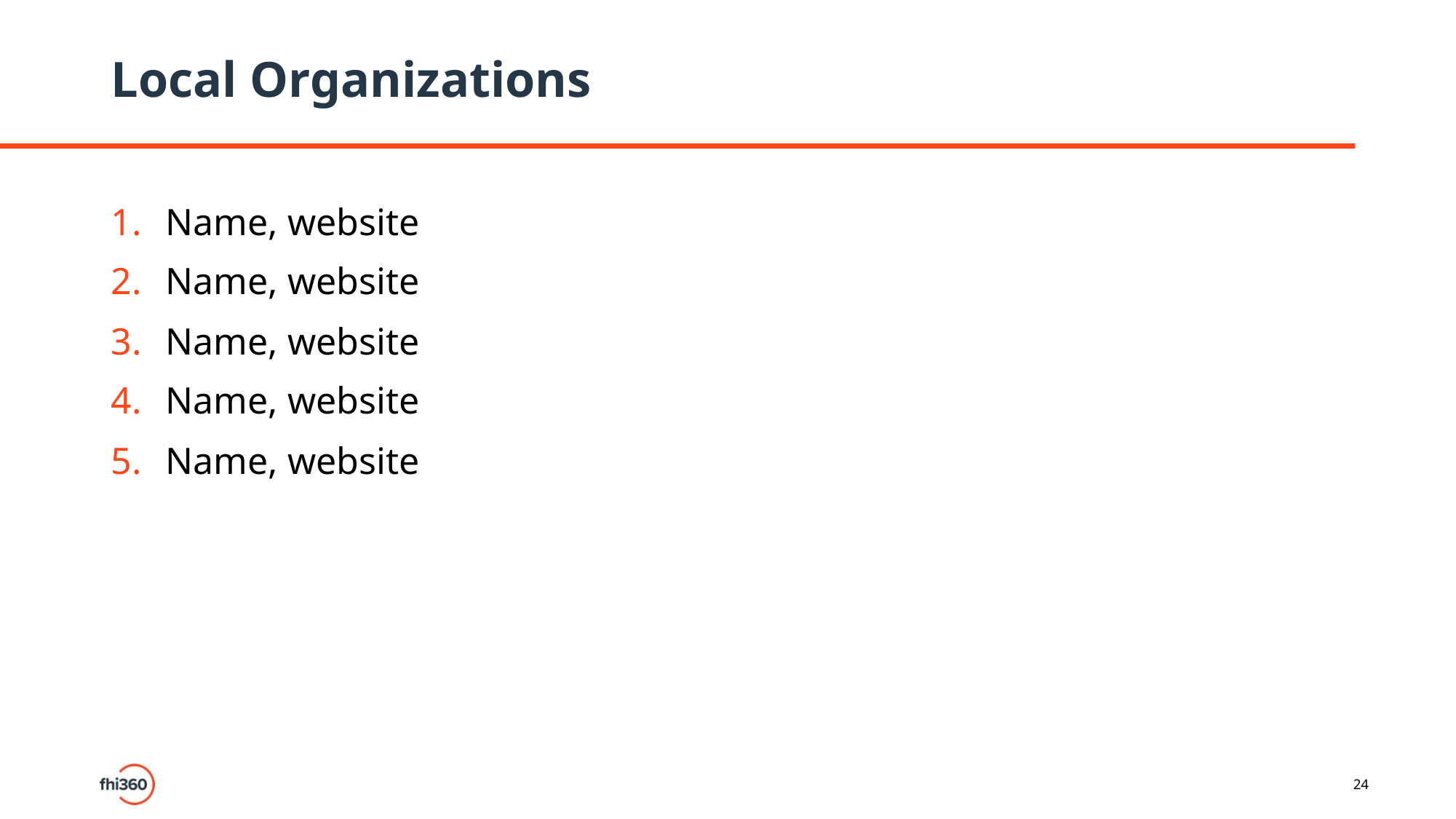

# Local Organizations
Name, website
Name, website
Name, website
Name, website
Name, website